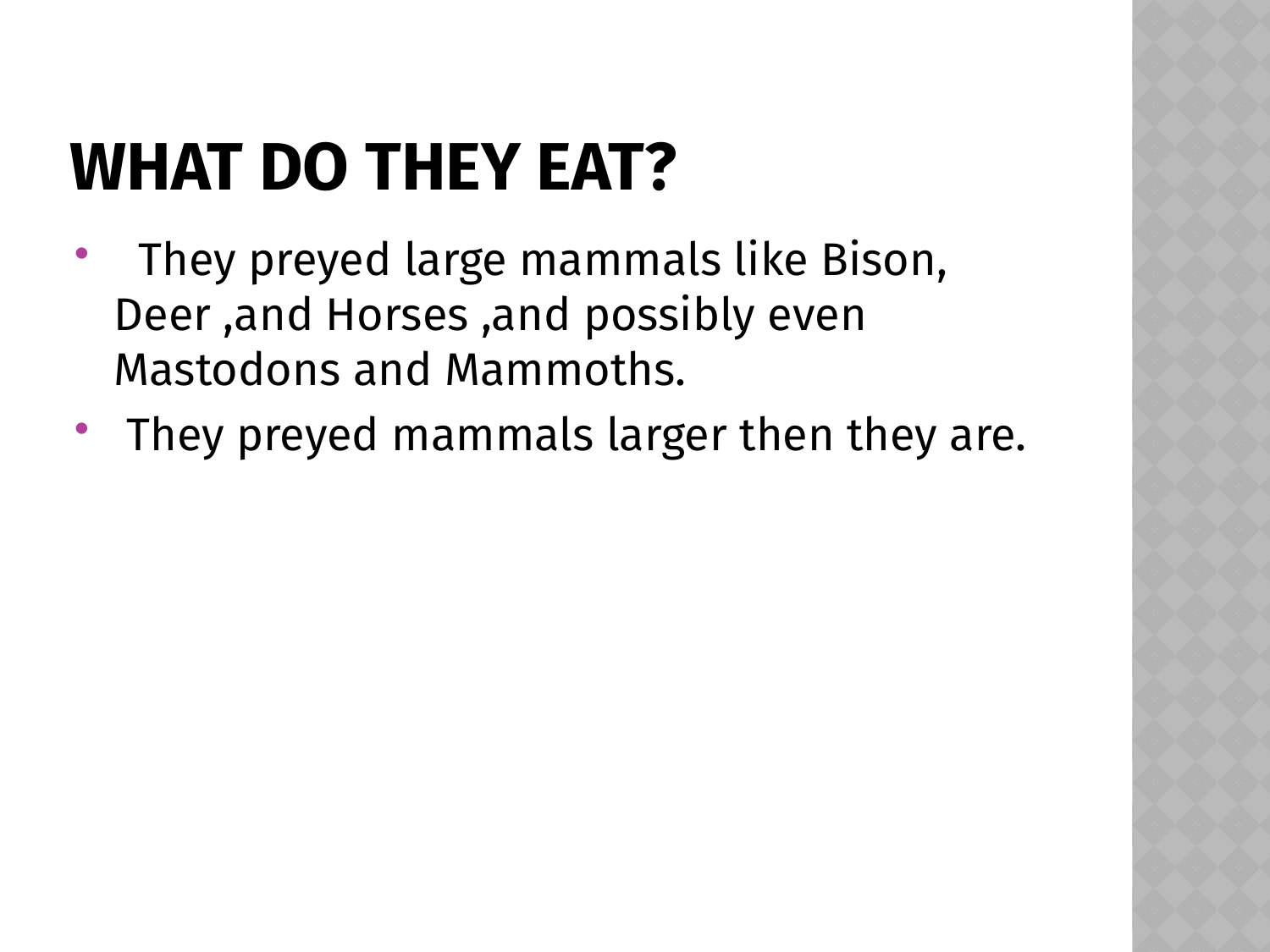

# What do they eat?
  They preyed large mammals like Bison,  Deer ,and Horses ,and possibly even Mastodons and Mammoths.
 They preyed mammals larger then they are.